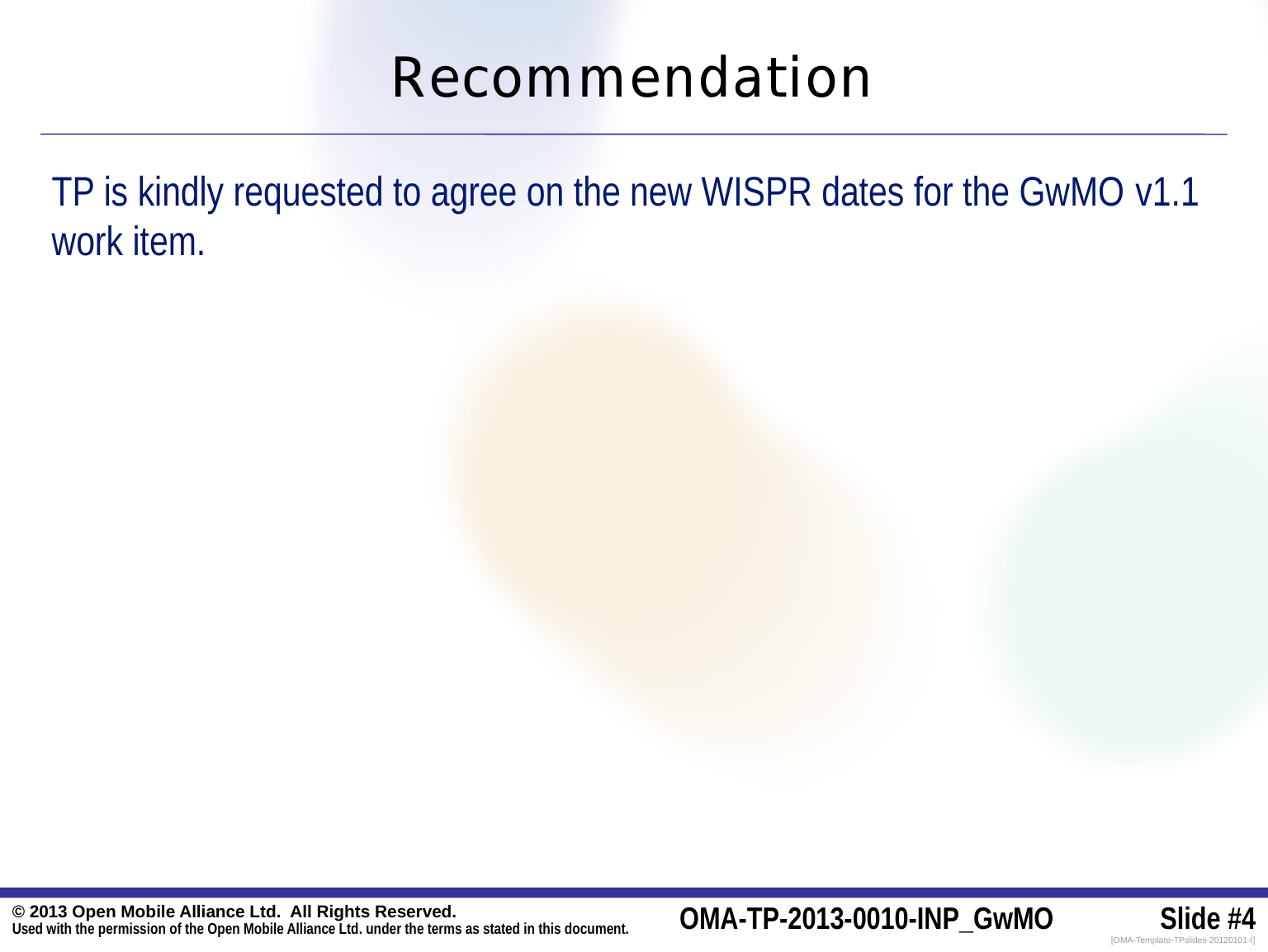

# Recommendation
TP is kindly requested to agree on the new WISPR dates for the GwMO v1.1 work item.